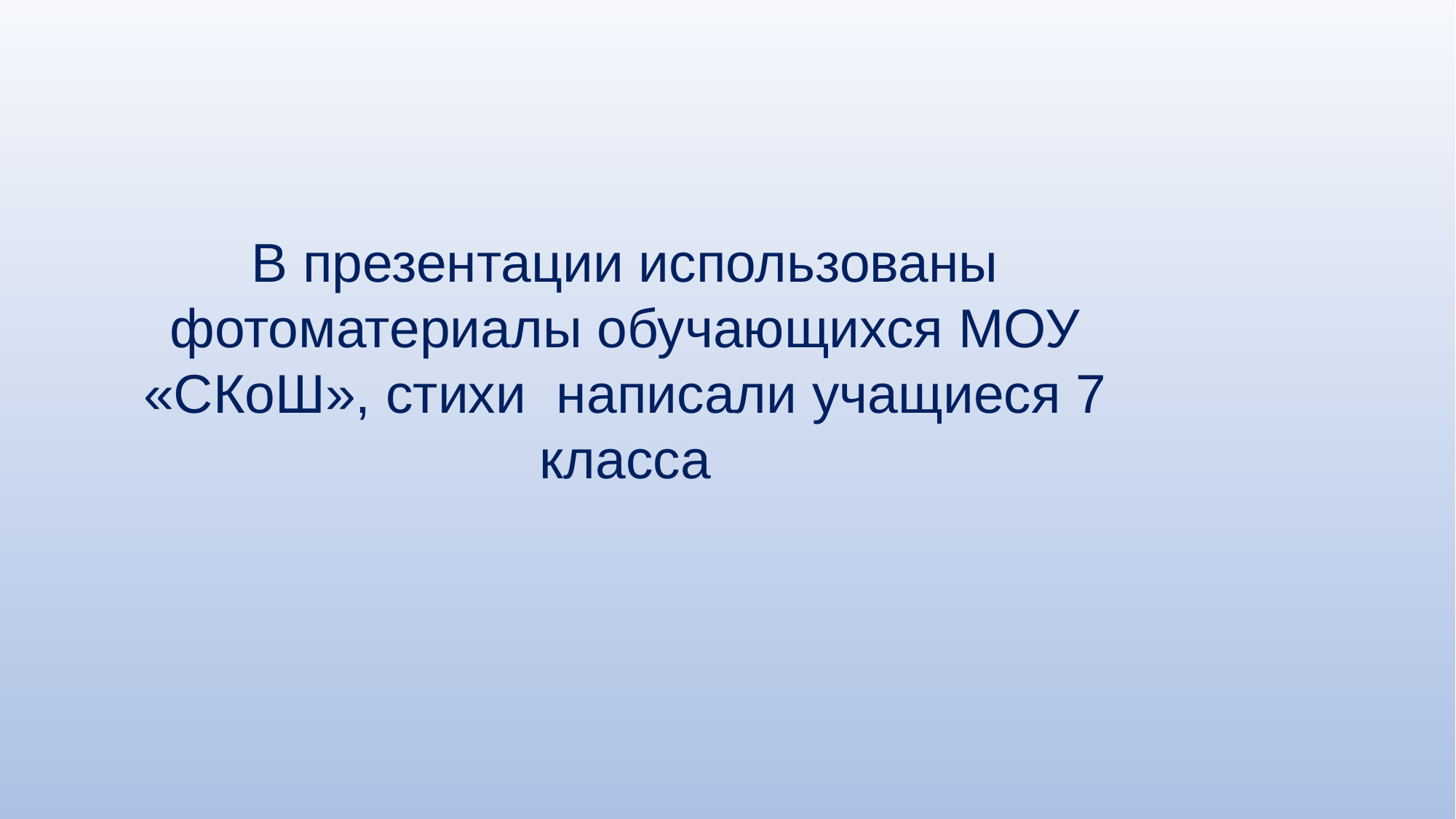

В презентации использованы фотоматериалы обучающихся МОУ «СКоШ», стихи  написали учащиеся 7 класса